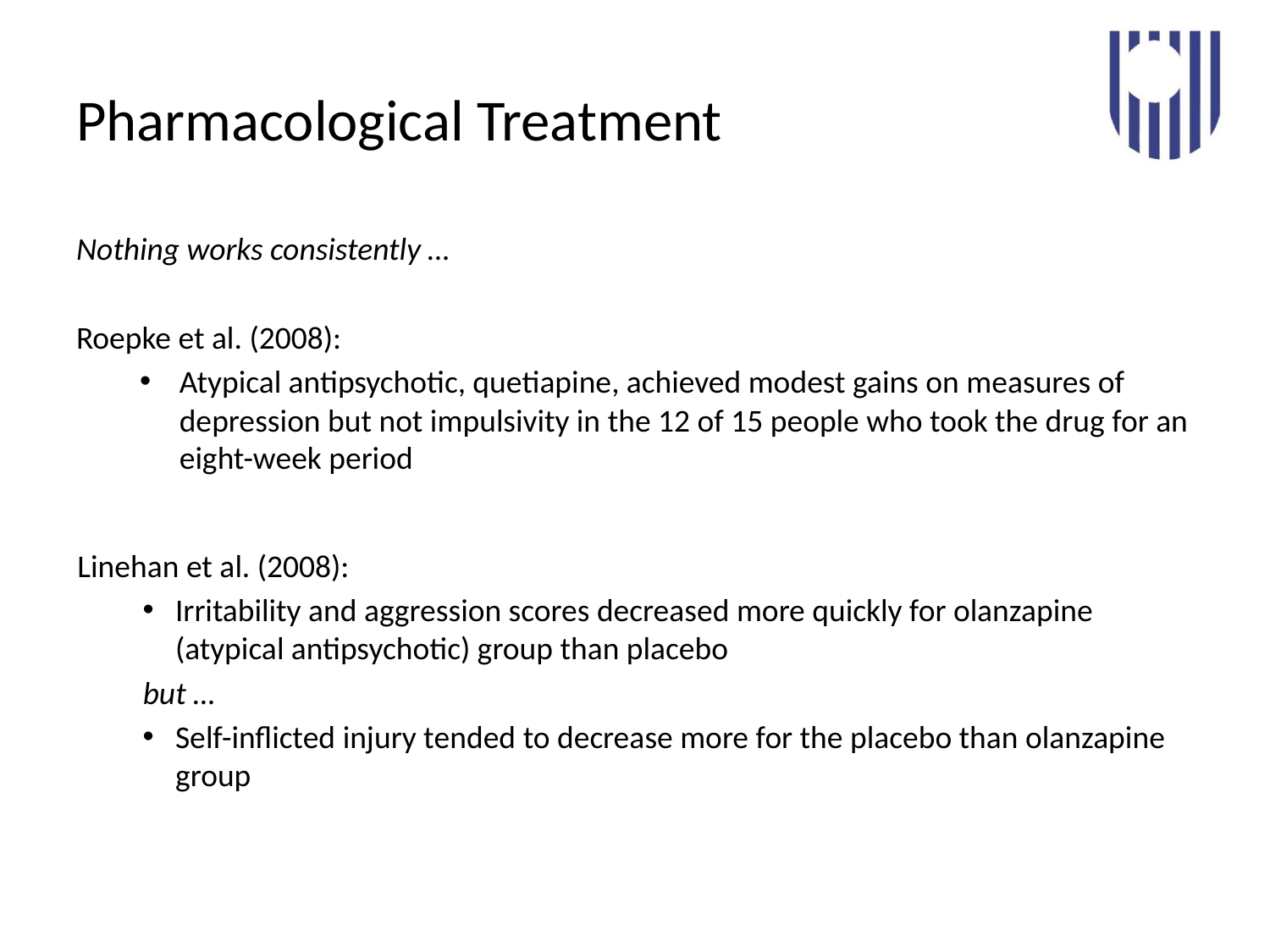

# Pharmacological Treatment
Nothing works consistently …

Roepke et al. (2008):
Atypical antipsychotic, quetiapine, achieved modest gains on measures of depression but not impulsivity in the 12 of 15 people who took the drug for an eight-week period

Linehan et al. (2008):
Irritability and aggression scores decreased more quickly for olanzapine (atypical antipsychotic) group than placebo
but …
Self-inflicted injury tended to decrease more for the placebo than olanzapine group